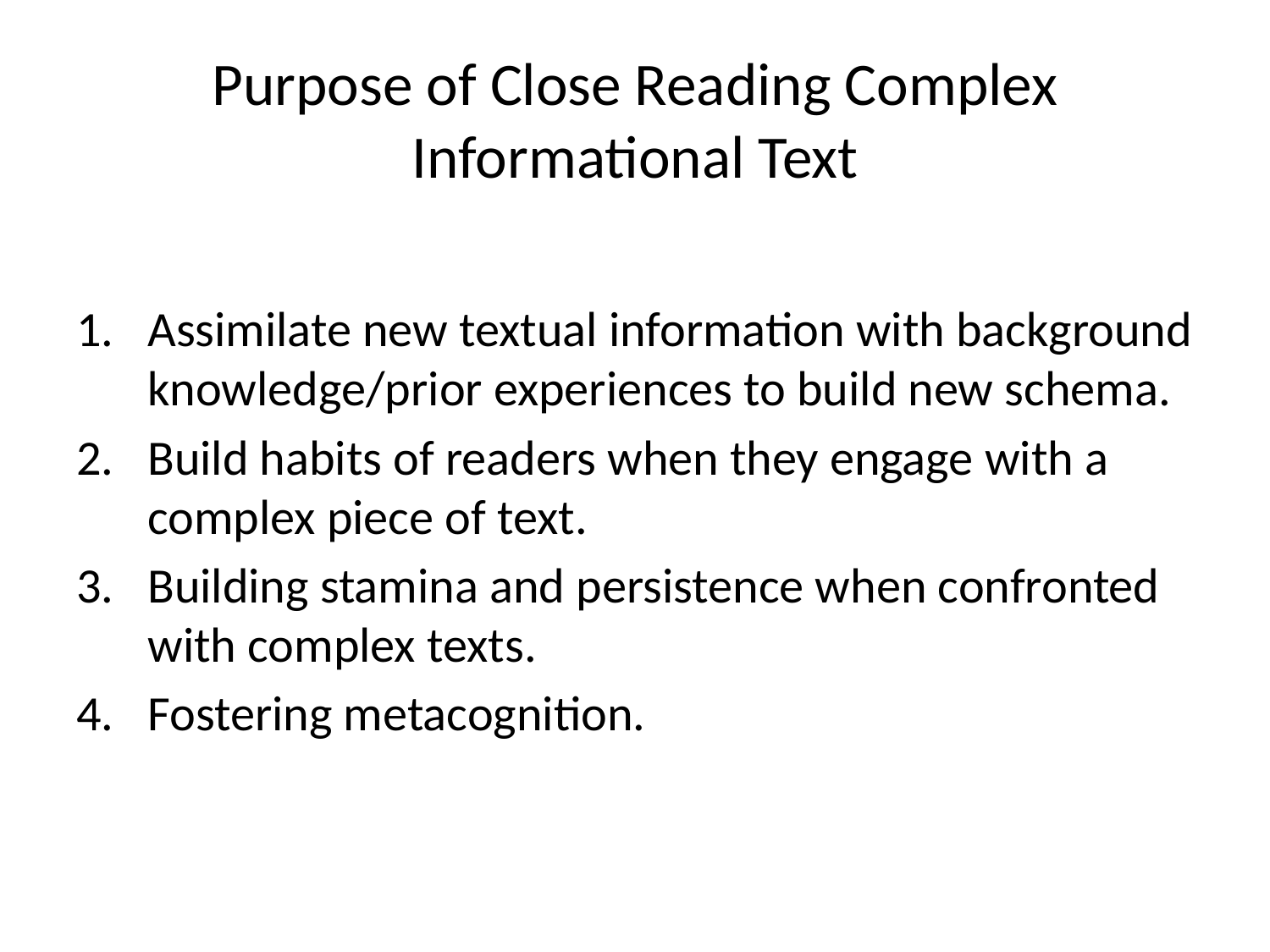

# Purpose of Close Reading Complex Informational Text

Assimilate new textual information with background knowledge/prior experiences to build new schema.
Build habits of readers when they engage with a complex piece of text.
Building stamina and persistence when confronted with complex texts.
Fostering metacognition.